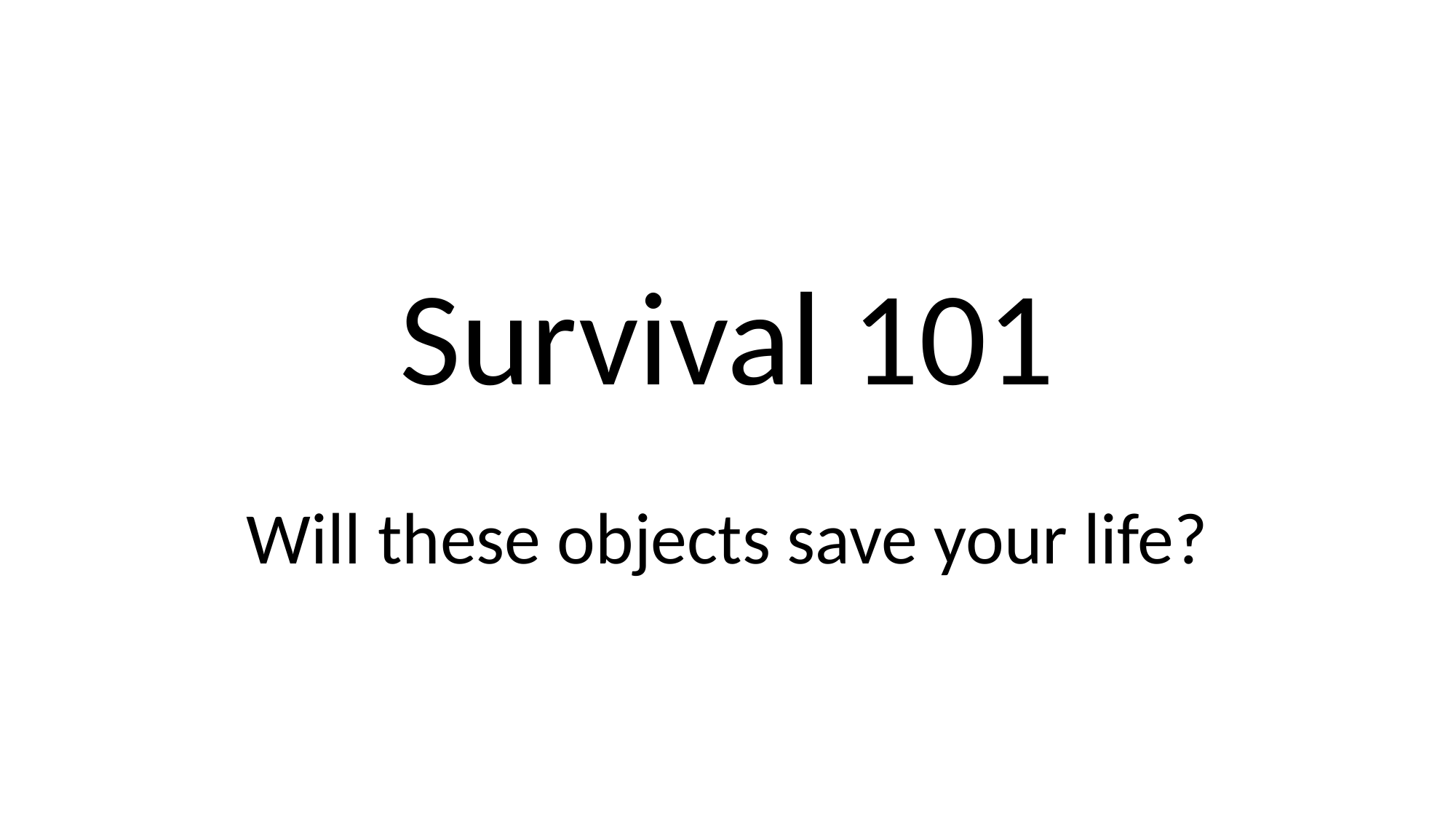

# Survival 101
Will these objects save your life?